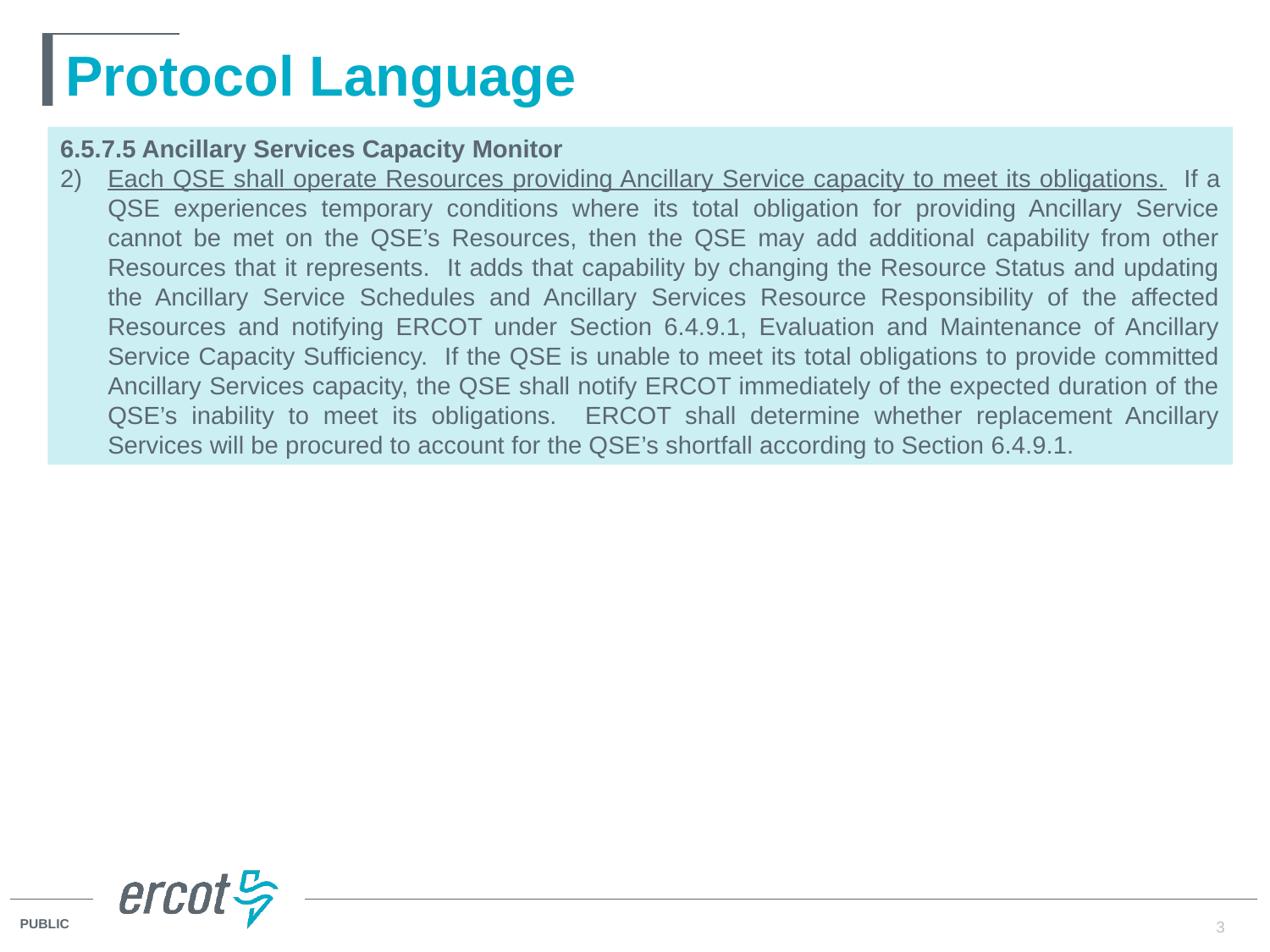

# Protocol Language

6.5.7.5 Ancillary Services Capacity Monitor
Each QSE shall operate Resources providing Ancillary Service capacity to meet its obligations.  If a QSE experiences temporary conditions where its total obligation for providing Ancillary Service cannot be met on the QSE’s Resources, then the QSE may add additional capability from other Resources that it represents.  It adds that capability by changing the Resource Status and updating the Ancillary Service Schedules and Ancillary Services Resource Responsibility of the affected Resources and notifying ERCOT under Section 6.4.9.1, Evaluation and Maintenance of Ancillary Service Capacity Sufficiency.  If the QSE is unable to meet its total obligations to provide committed Ancillary Services capacity, the QSE shall notify ERCOT immediately of the expected duration of the QSE’s inability to meet its obligations.  ERCOT shall determine whether replacement Ancillary Services will be procured to account for the QSE’s shortfall according to Section 6.4.9.1.
3